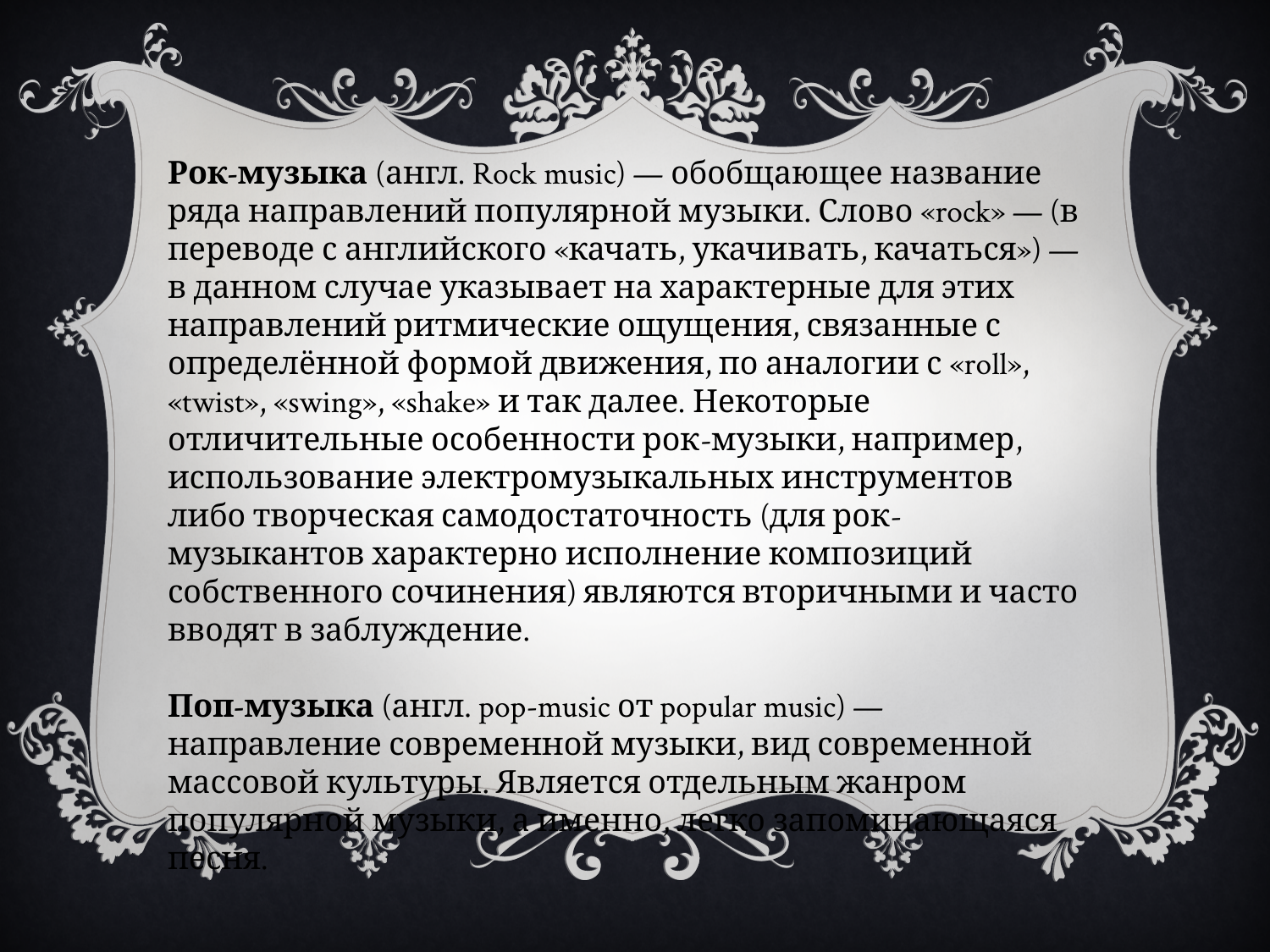

Рок-музыка (англ. Rock music) — обобщающее название ряда направлений популярной музыки. Слово «rock» — (в переводе с английского «качать, укачивать, качаться») — в данном случае указывает на характерные для этих направлений ритмические ощущения, связанные с определённой формой движения, по аналогии с «roll», «twist», «swing», «shake» и так далее. Некоторые отличительные особенности рок-музыки, например, использование электромузыкальных инструментов либо творческая самодостаточность (для рок-музыкантов характерно исполнение композиций собственного сочинения) являются вторичными и часто вводят в заблуждение.

Поп-музыка (англ. pop-music от popular music) — направление современной музыки, вид современной массовой культуры. Является отдельным жанром популярной музыки, а именно, легко запоминающаяся песня.